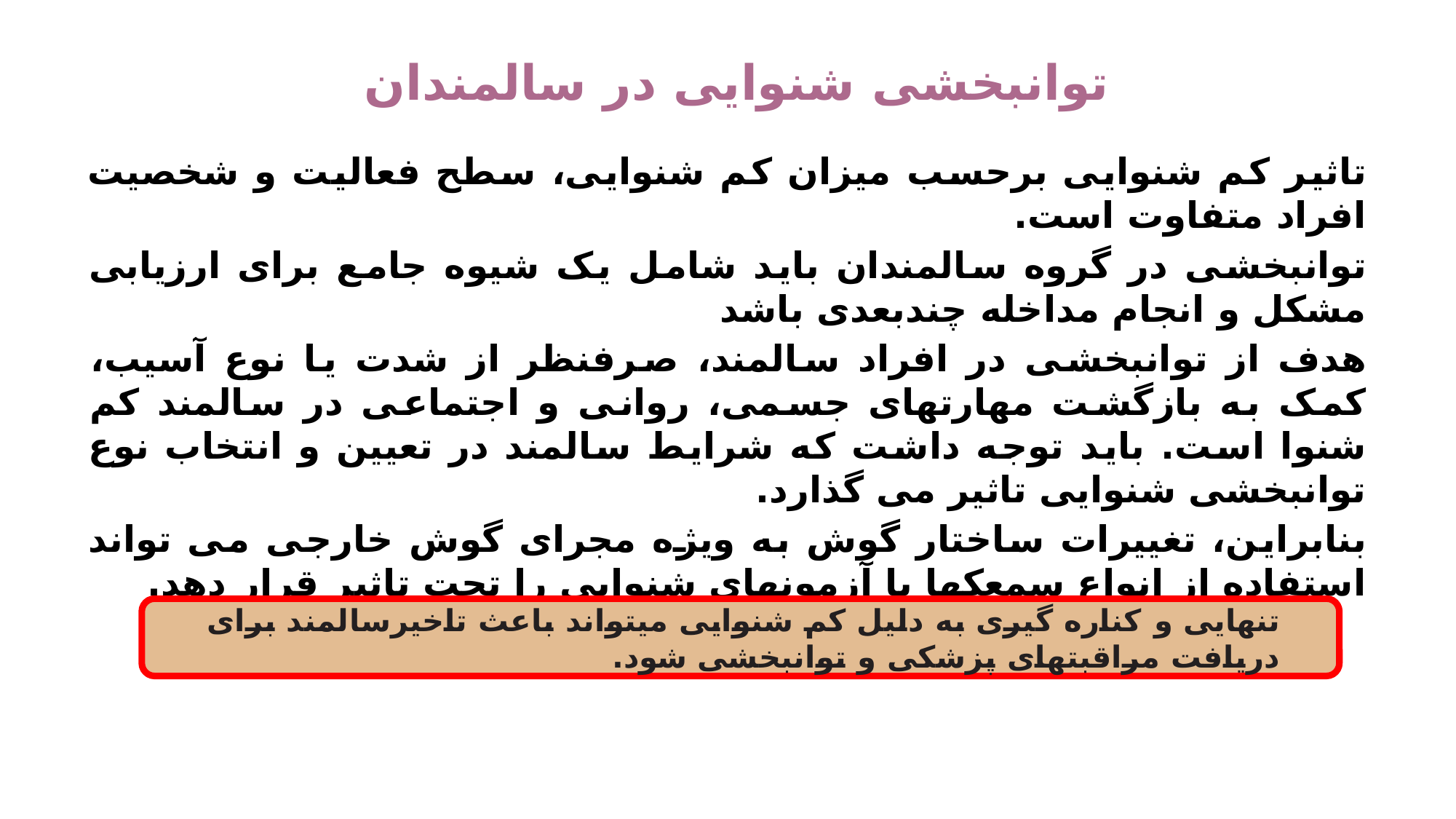

توانبخشی شنوایی در سالمندان
تاثیر کم شنوایی برحسب میزان کم شنوایی، سطح فعالیت و شخصیت افراد متفاوت است.
توانبخشی در گروه سالمندان باید شامل یک شیوه جامع برای ارزیابی مشکل و انجام مداخله چندبعدی باشد
هدف از توانبخشی در افراد سالمند، صرفنظر از شدت یا نوع آسیب، کمک به بازگشت مهارتهای جسمی، روانی و اجتماعی در سالمند کم شنوا است. باید توجه داشت که شرایط سالمند در تعیین و انتخاب نوع توانبخشی شنوایی تاثیر می گذارد.
بنابراین، تغییرات ساختار گوش به ویژه مجرای گوش خارجی می تواند استفاده از انواع سمعکها یا آزمونهای شنوایی را تحت تاثیر قرار دهد.

تنهایی و کناره گیری به دلیل کم شنوایی میتواند باعث تاخیرسالمند برای دریافت مراقبتهای پزشکی و توانبخشی شود.